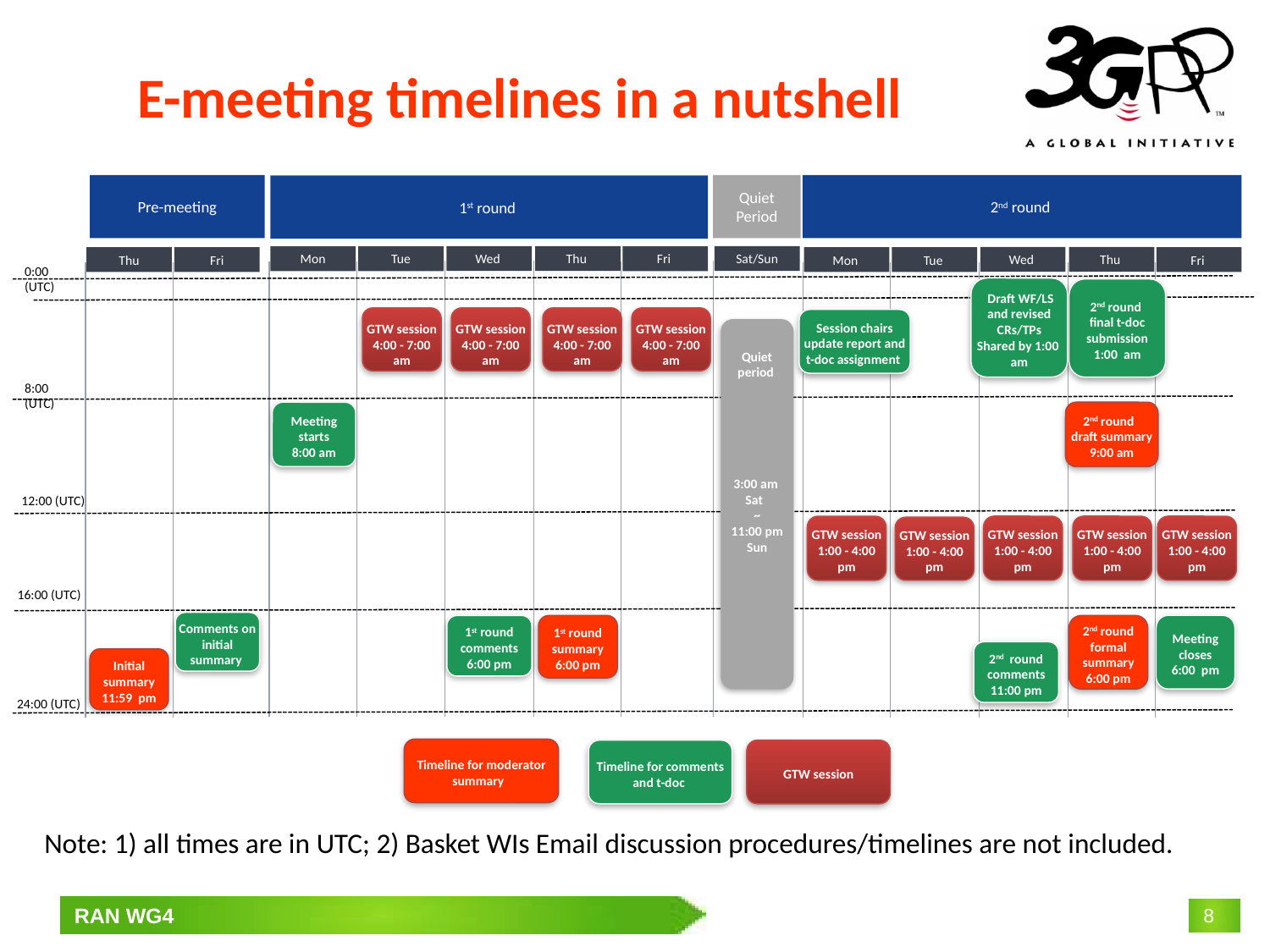

# E-meeting timelines in a nutshell
2nd round
Pre-meeting
Quiet Period
1st round
Wed
Thu
Sat/Sun
Mon
Tue
Fri
Wed
Thu
Thu
Fri
Mon
Tue
Fri
0:00 (UTC)
 Draft WF/LS and revised CRs/TPs
Shared by 1:00  am
2nd round
final t-doc submission
1:00  am
GTW session
4:00 - 7:00 am
GTW session
4:00 - 7:00 am
GTW session
4:00 - 7:00 am
GTW session
4:00 - 7:00 am
Session chairs update report and t-doc assignment

Quiet period

3:00 am
Sat
~
11:00 pm Sun

8:00 (UTC)
Meeting starts
8:00 am
2nd round   draft summary
9:00 am
12:00 (UTC)
GTW session
1:00 - 4:00 pm
GTW session
1:00 - 4:00 pm
GTW session
1:00 - 4:00 pm
GTW session
1:00 - 4:00 pm
GTW session
1:00 - 4:00 pm
16:00 (UTC)
Comments on initial summary
Meeting closes
6:00  pm
2nd round formal summary
6:00 pm
1st round comments
6:00 pm
1st round summary
6:00 pm
2nd  round comments
11:00 pm
Initial summary 11:59  pm
24:00 (UTC)
Timeline for moderator summary
Timeline for comments and t-doc
GTW session
Note: 1) all times are in UTC; 2) Basket WIs Email discussion procedures/timelines are not included.